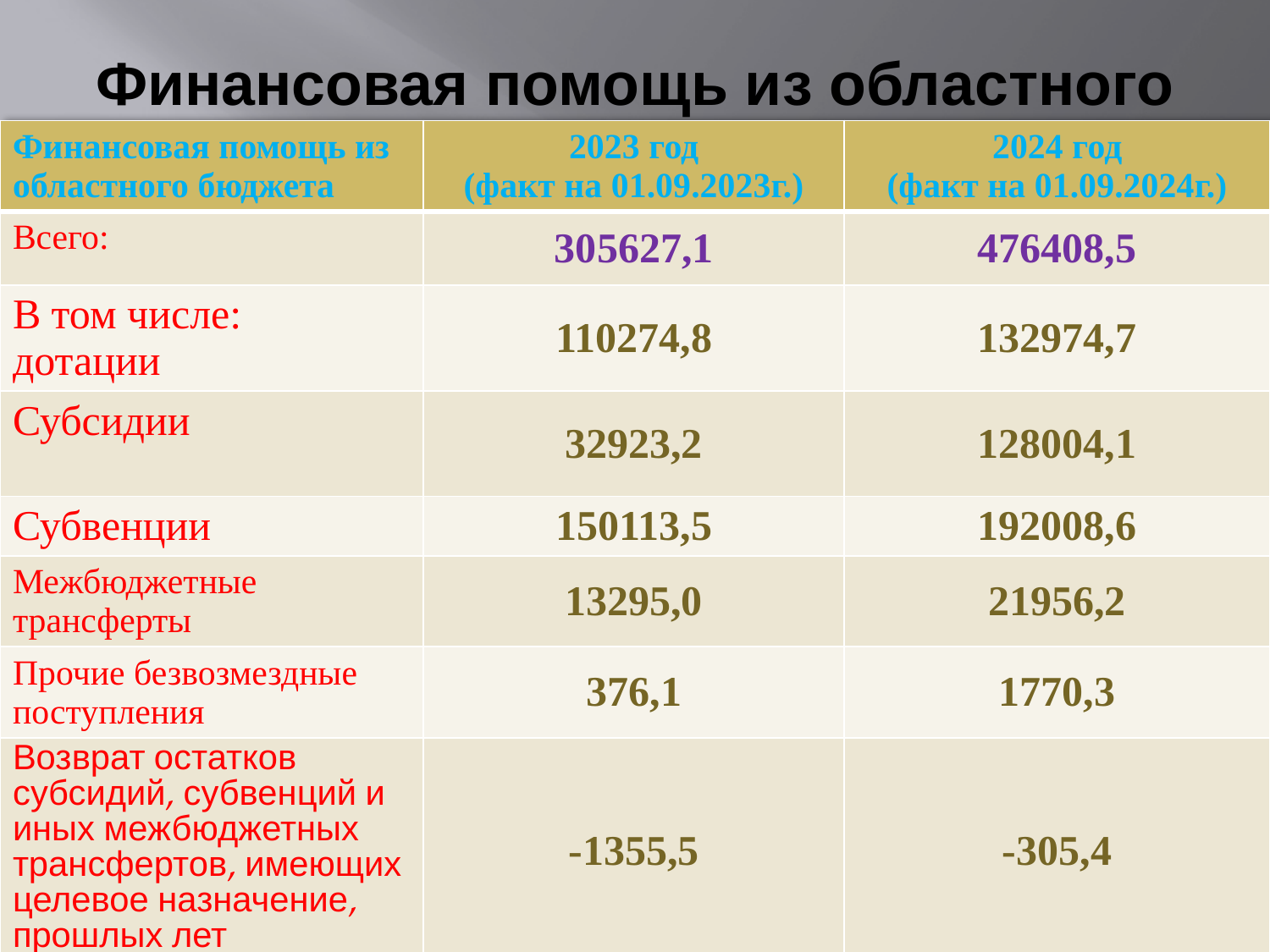

# Финансовая помощь из областного бюджета тыс. руб.
| Финансовая помощь из областного бюджета | 2023 год (факт на 01.09.2023г.) | 2024 год (факт на 01.09.2024г.) |
| --- | --- | --- |
| Всего: | 305627,1 | 476408,5 |
| В том числе: дотации | 110274,8 | 132974,7 |
| Субсидии | 32923,2 | 128004,1 |
| Субвенции | 150113,5 | 192008,6 |
| Межбюджетные трансферты | 13295,0 | 21956,2 |
| Прочие безвозмездные поступления | 376,1 | 1770,3 |
| Возврат остатков субсидий, субвенций и иных межбюджетных трансфертов, имеющих целевое назначение, прошлых лет | -1355,5 | -305,4 |